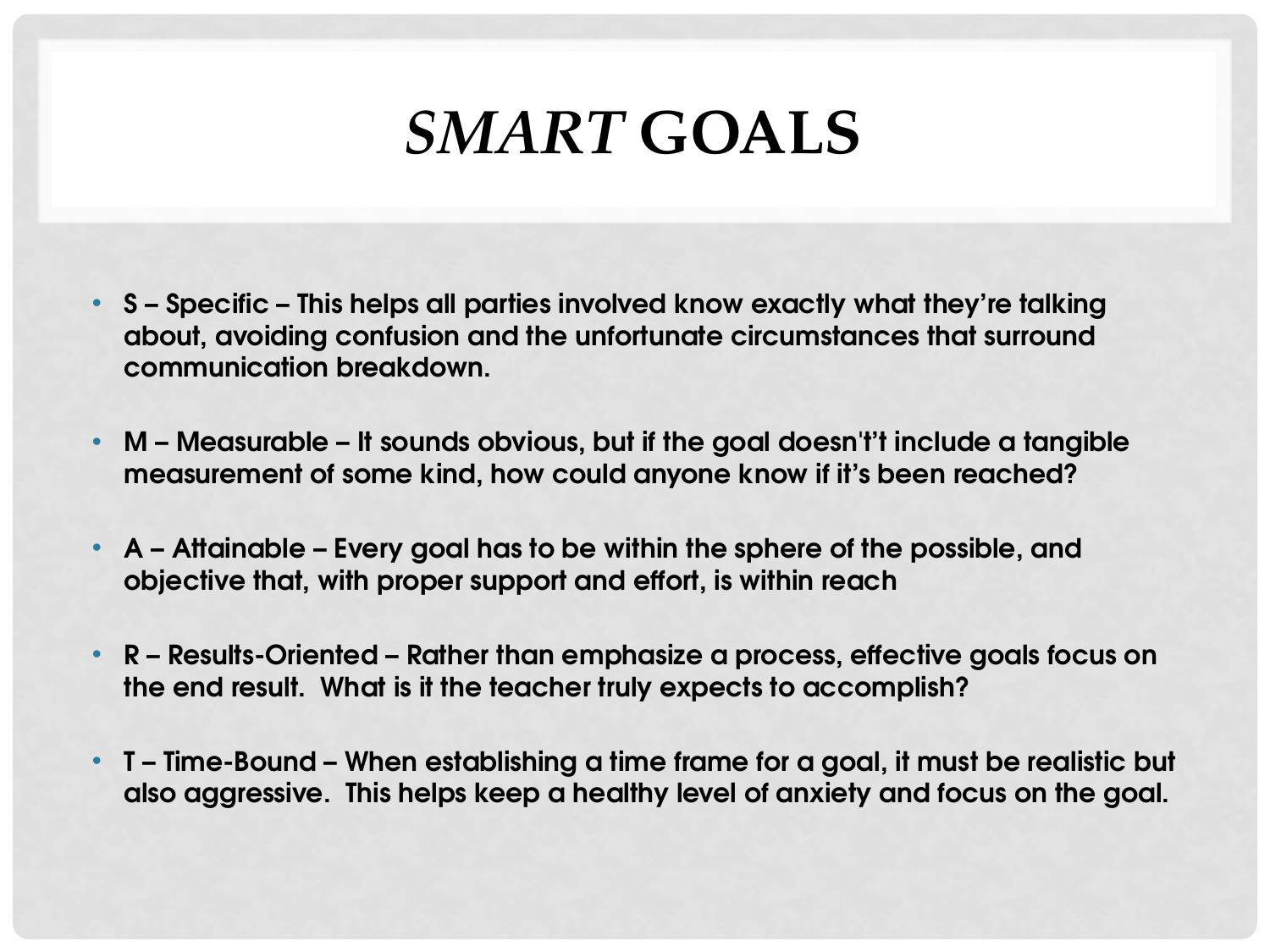

# SMART GOALS

S – Specific – This helps all parties involved know exactly what they’re talking about, avoiding confusion and the unfortunate circumstances that surround communication breakdown.

M – Measurable – It sounds obvious, but if the goal doesn't’t include a tangible measurement of some kind, how could anyone know if it’s been reached?

A – Attainable – Every goal has to be within the sphere of the possible, and objective that, with proper support and effort, is within reach

R – Results-Oriented – Rather than emphasize a process, effective goals focus on the end result.  What is it the teacher truly expects to accomplish?

T – Time-Bound – When establishing a time frame for a goal, it must be realistic but also aggressive.  This helps keep a healthy level of anxiety and focus on the goal.